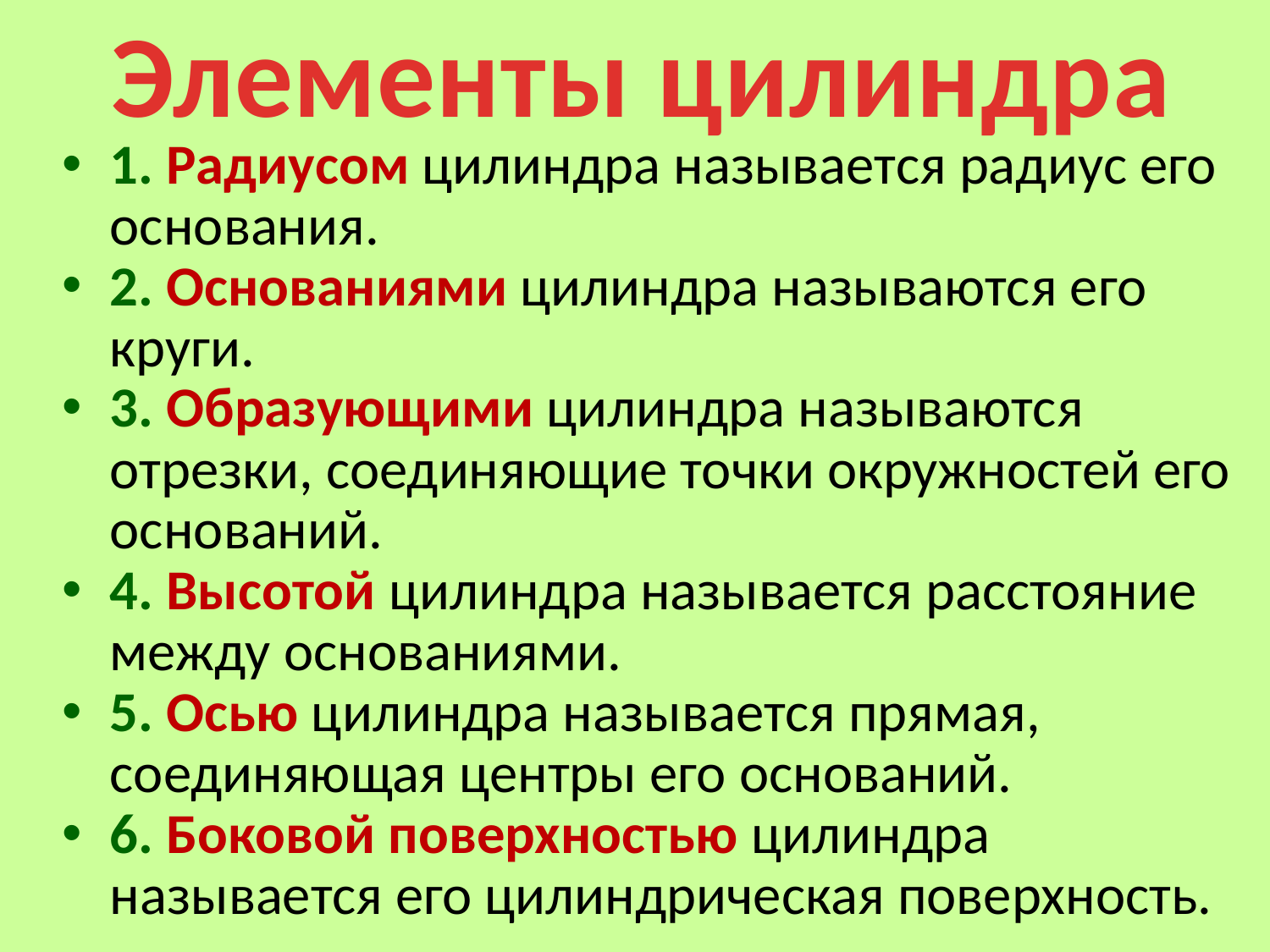

# Элементы цилиндра
1. Радиусом цилиндра называется радиус его основания.
2. Основаниями цилиндра называются его круги.
3. Образующими цилиндра называются отрезки, соединяющие точки окружностей его оснований.
4. Высотой цилиндра называется расстояние между основаниями.
5. Осью цилиндра называется прямая, соединяющая центры его оснований.
6. Боковой поверхностью цилиндра называется его цилиндрическая поверхность.